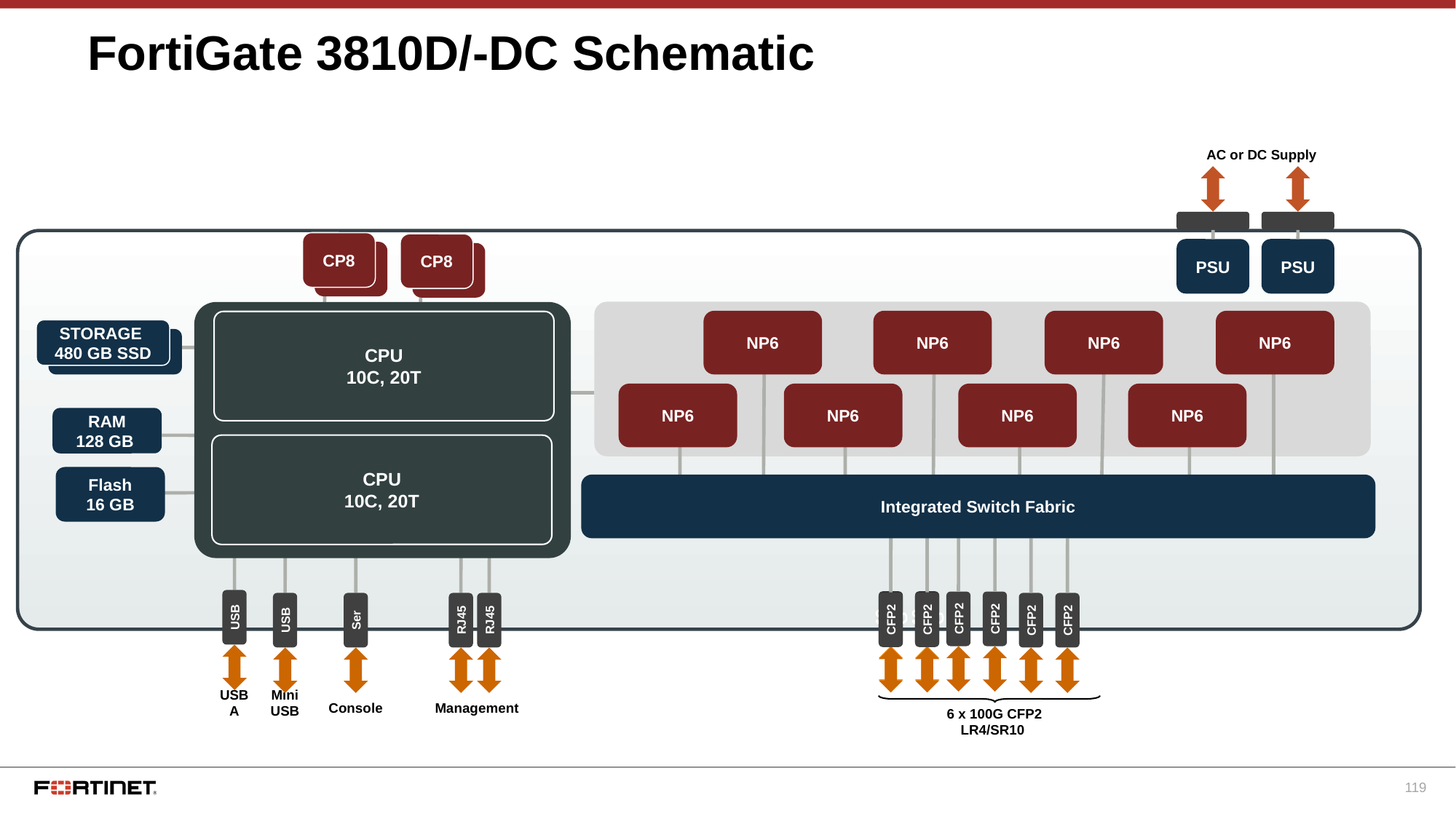

# FortiGate 3810D/-DC Schematic
AC or DC Supply

CP8
CP8
PSU
PSU
CP8
CP8

NP6
NP6
NP6
NP6
CPU
10C, 20T
STORAGE
480 GB SSD

NP6

NP6

NP6

NP6

RAM
128 GB
Quad Core
CPU
CPU
10C, 20T

Flash
16 GB
Integrated Switch Fabric

40G
40G

USB
CFP2
CFP2
CFP2
CFP2
USB
Ser
RJ45
RJ45
CFP2
CFP2

USB
A
Mini
USB
Console
Management
6 x 100G CFP2
LR4/SR10